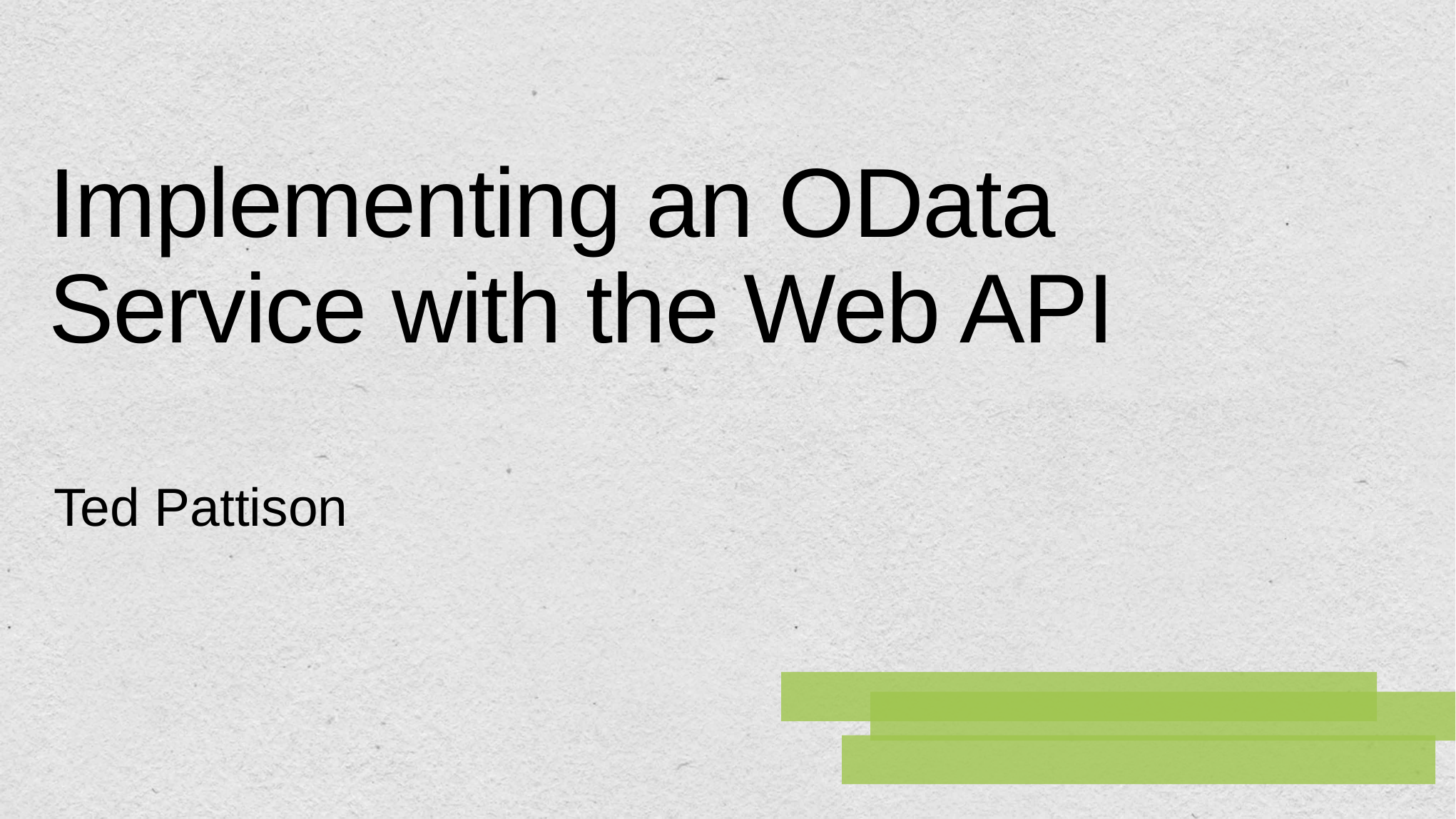

# Implementing an OData Service with the Web API
Ted Pattison